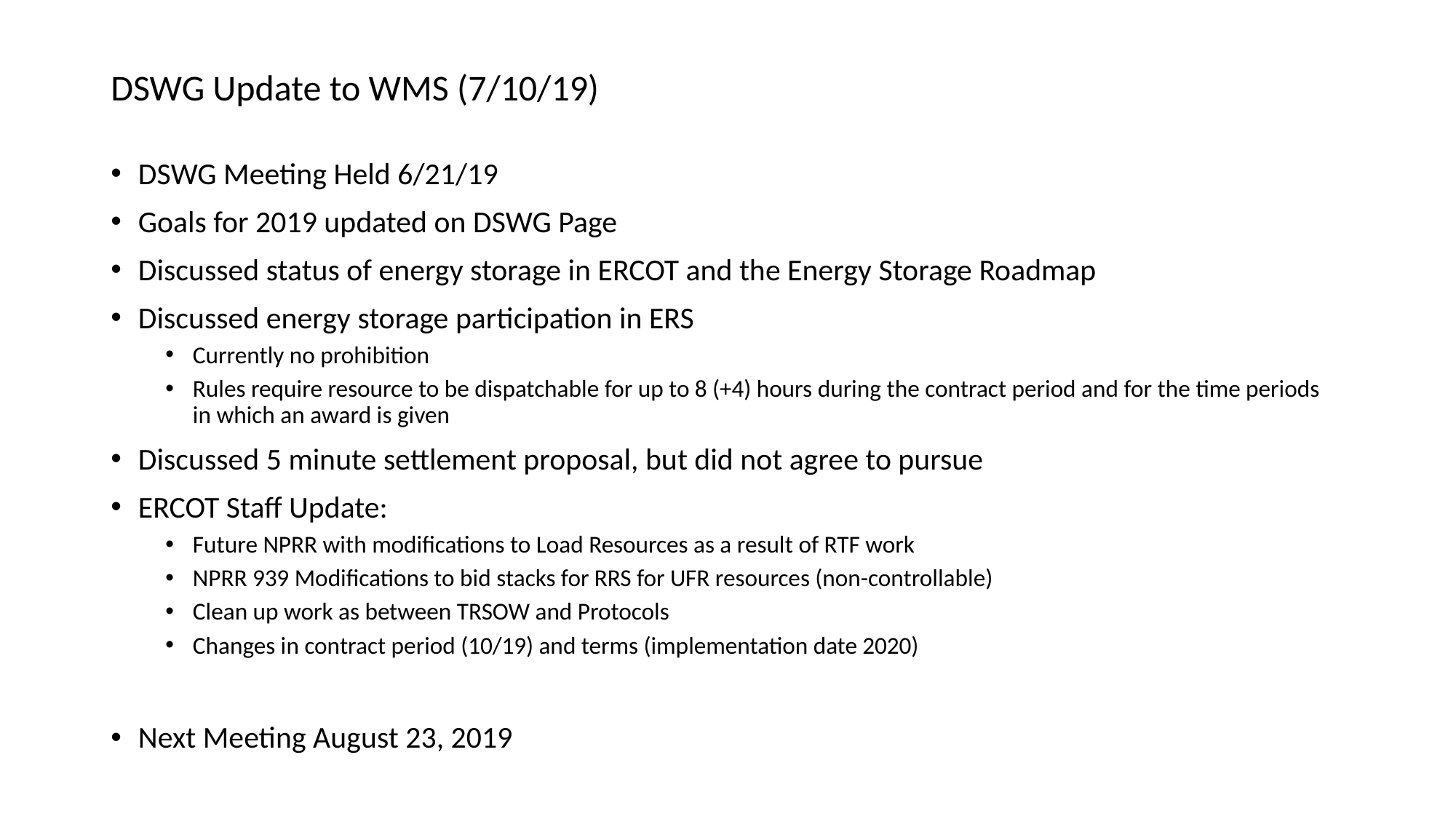

# DSWG Update to WMS (7/10/19)
DSWG Meeting Held 6/21/19
Goals for 2019 updated on DSWG Page
Discussed status of energy storage in ERCOT and the Energy Storage Roadmap
Discussed energy storage participation in ERS
Currently no prohibition
Rules require resource to be dispatchable for up to 8 (+4) hours during the contract period and for the time periods in which an award is given
Discussed 5 minute settlement proposal, but did not agree to pursue
ERCOT Staff Update:
Future NPRR with modifications to Load Resources as a result of RTF work
NPRR 939 Modifications to bid stacks for RRS for UFR resources (non-controllable)
Clean up work as between TRSOW and Protocols
Changes in contract period (10/19) and terms (implementation date 2020)

Next Meeting August 23, 2019